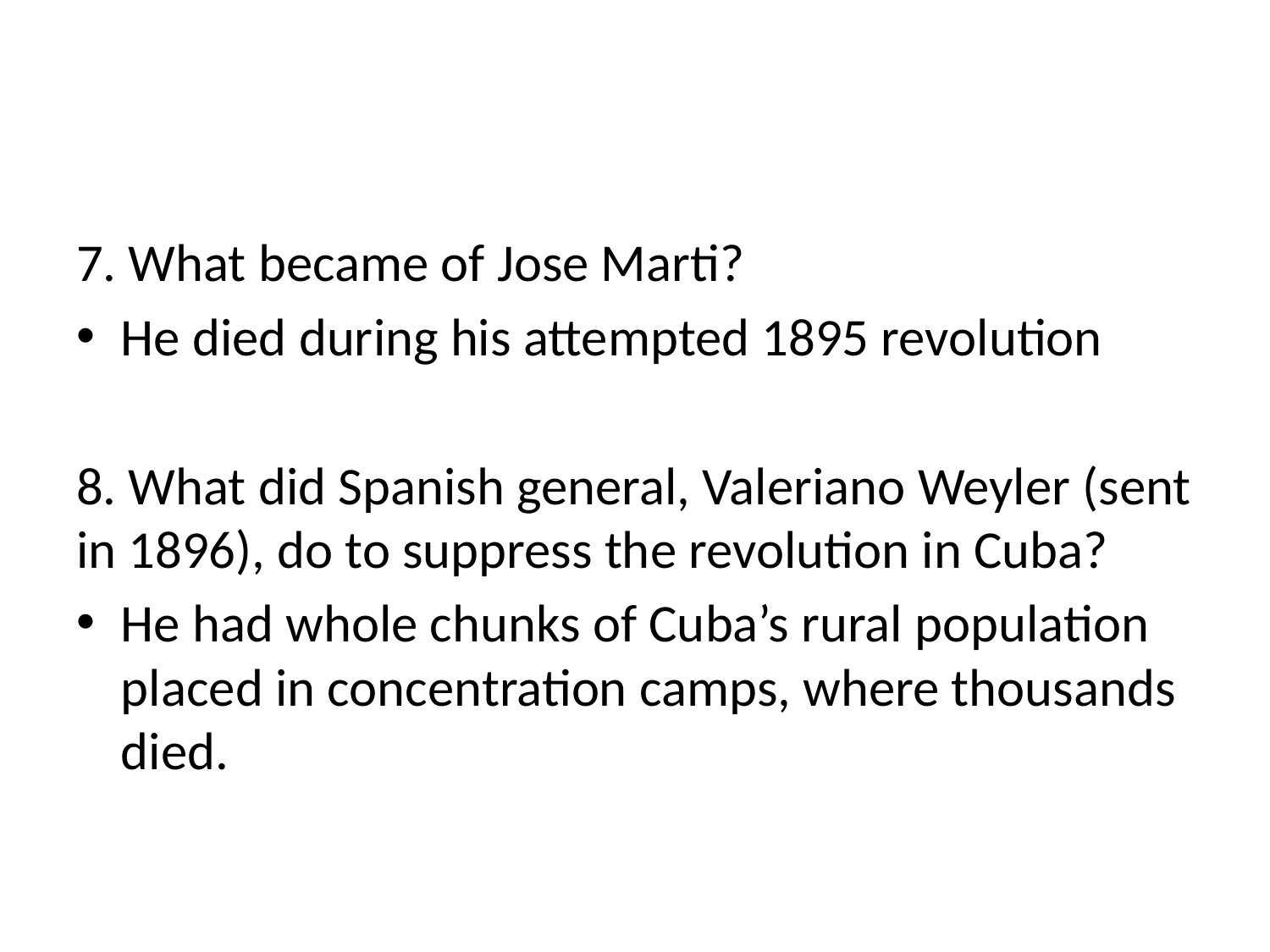

#
7. What became of Jose Marti?
He died during his attempted 1895 revolution

8. What did Spanish general, Valeriano Weyler (sent in 1896), do to suppress the revolution in Cuba?
He had whole chunks of Cuba’s rural population placed in concentration camps, where thousands died.